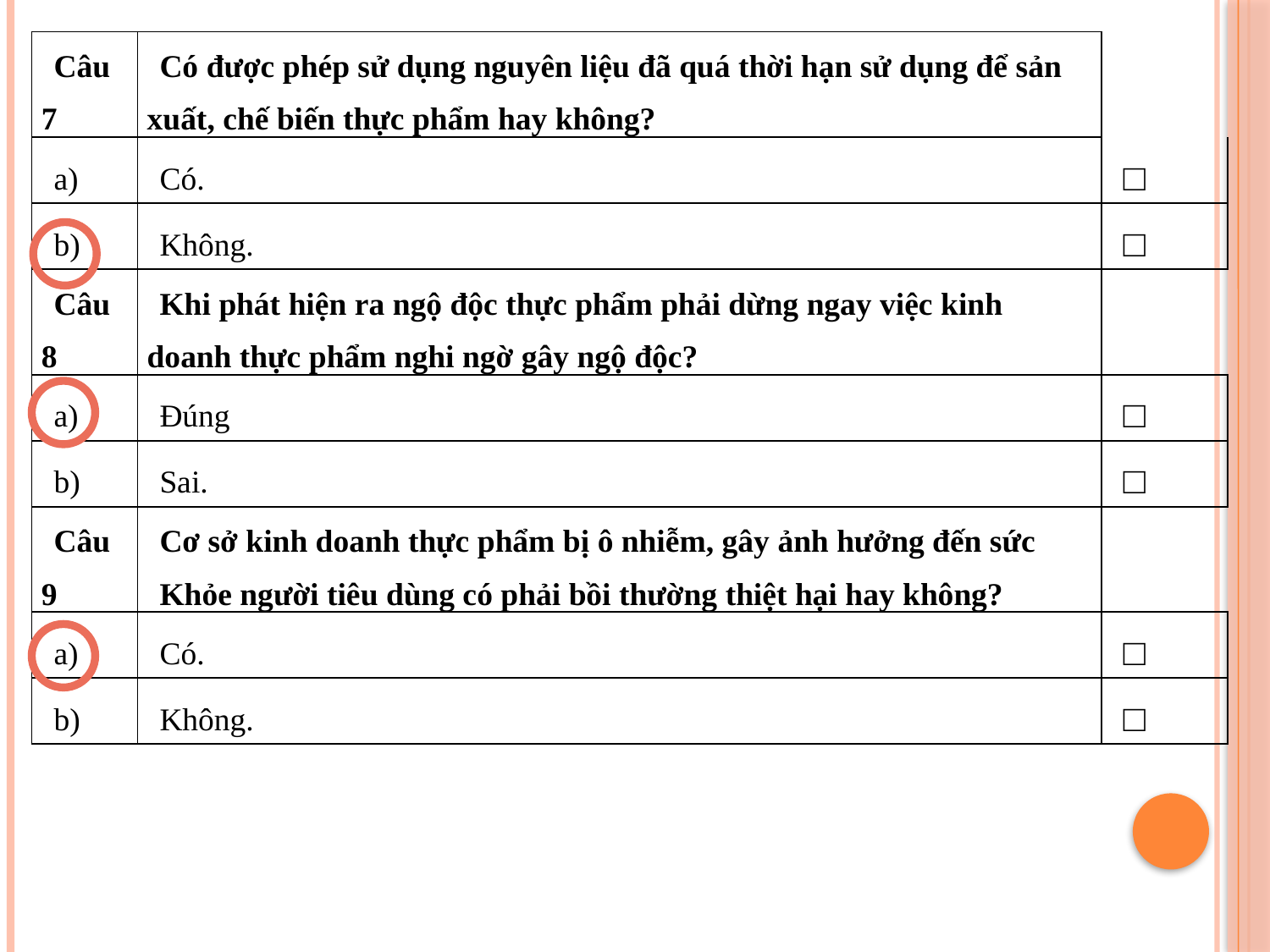

| Câu 7 | Có được phép sử dụng nguyên liệu đã quá thời hạn sử dụng để sản xuất, chế biến thực phẩm hay không? |  |
| --- | --- | --- |
| a) | Có. | □ |
| b) | Không. | □ |
| Câu 8 | Khi phát hiện ra ngộ độc thực phẩm phải dừng ngay việc kinh doanh thực phẩm nghi ngờ gây ngộ độc? |  |
| a) | Đúng | □ |
| b) | Sai. | □ |
| Câu 9 | Cơ sở kinh doanh thực phẩm bị ô nhiễm, gây ảnh hưởng đến sức Khỏe người tiêu dùng có phải bồi thường thiệt hại hay không? |  |
| a) | Có. | □ |
| b) | Không. | □ |